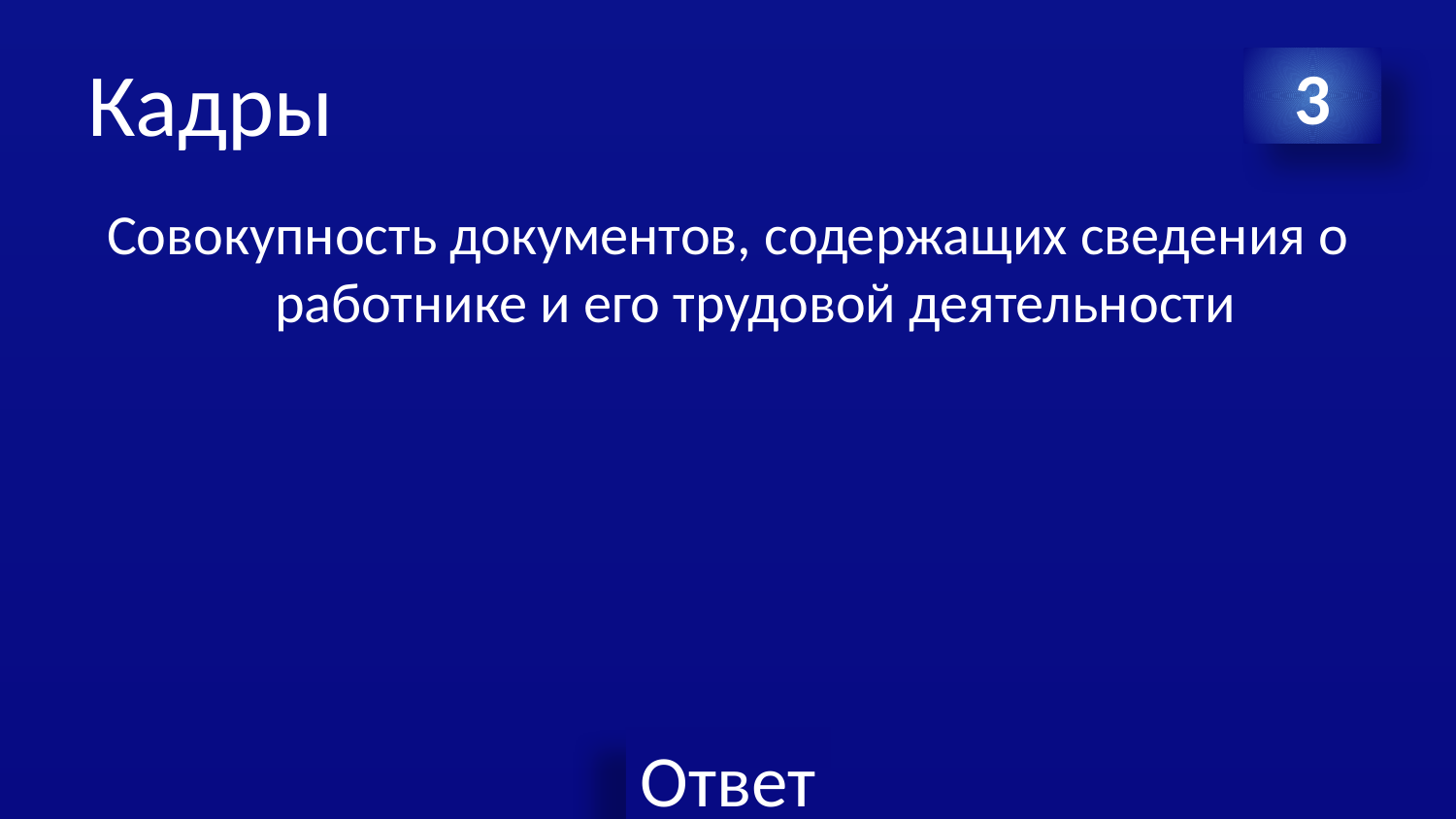

# Кадры
3
Совокупность документов, содержащих сведения о работнике и его трудовой деятельности